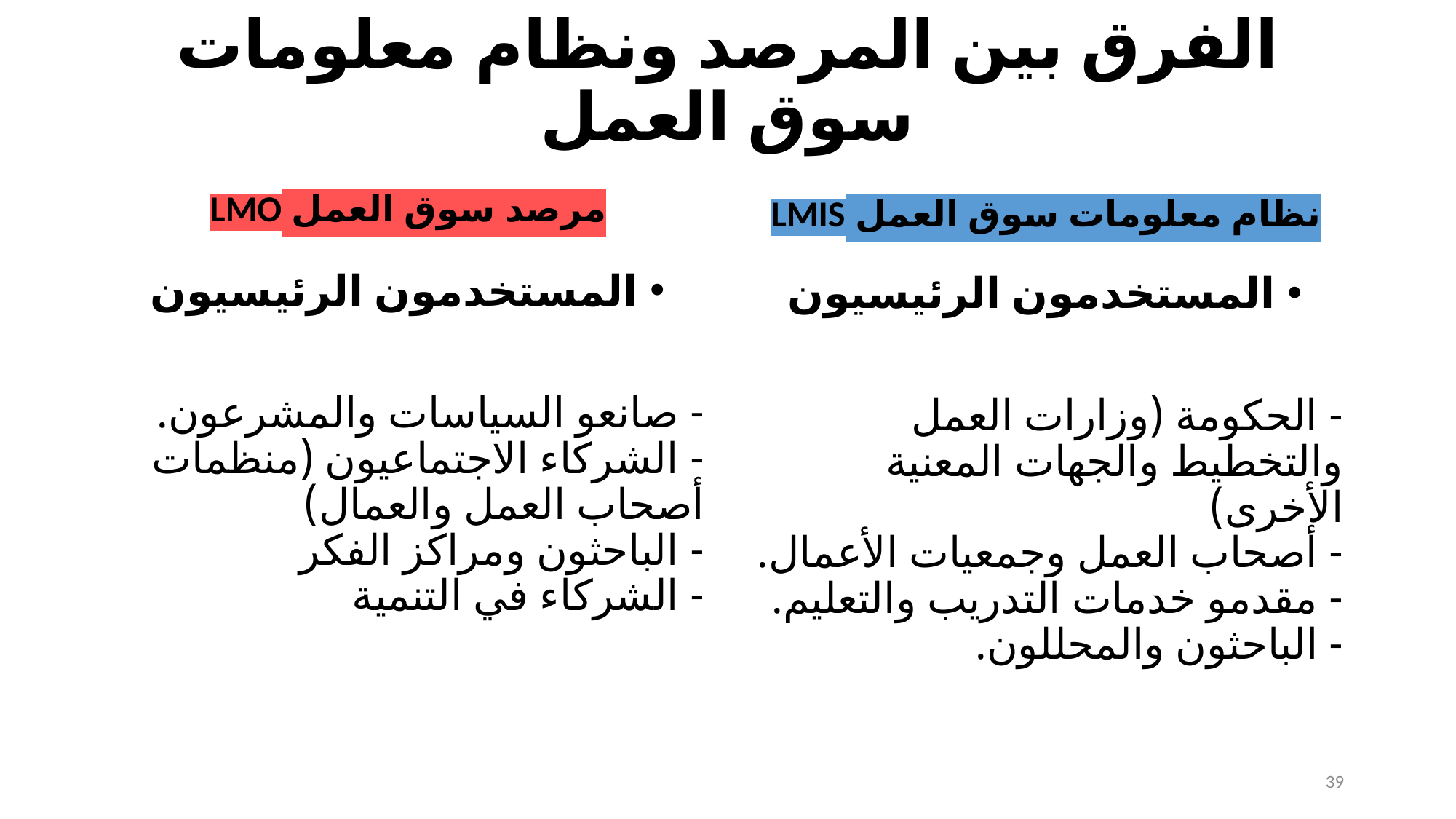

# الفرق بين المرصد ونظام معلومات سوق العمل
مرصد سوق العمل LMO
نظام معلومات سوق العمل LMIS
المستخدمون الرئيسيون

- صانعو السياسات والمشرعون.
- الشركاء الاجتماعيون (منظمات أصحاب العمل والعمال)
- الباحثون ومراكز الفكر
- الشركاء في التنمية
المستخدمون الرئيسيون

- الحكومة (وزارات العمل والتخطيط والجهات المعنية الأخرى)
- أصحاب العمل وجمعيات الأعمال.
- مقدمو خدمات التدريب والتعليم.
- الباحثون والمحللون.
39